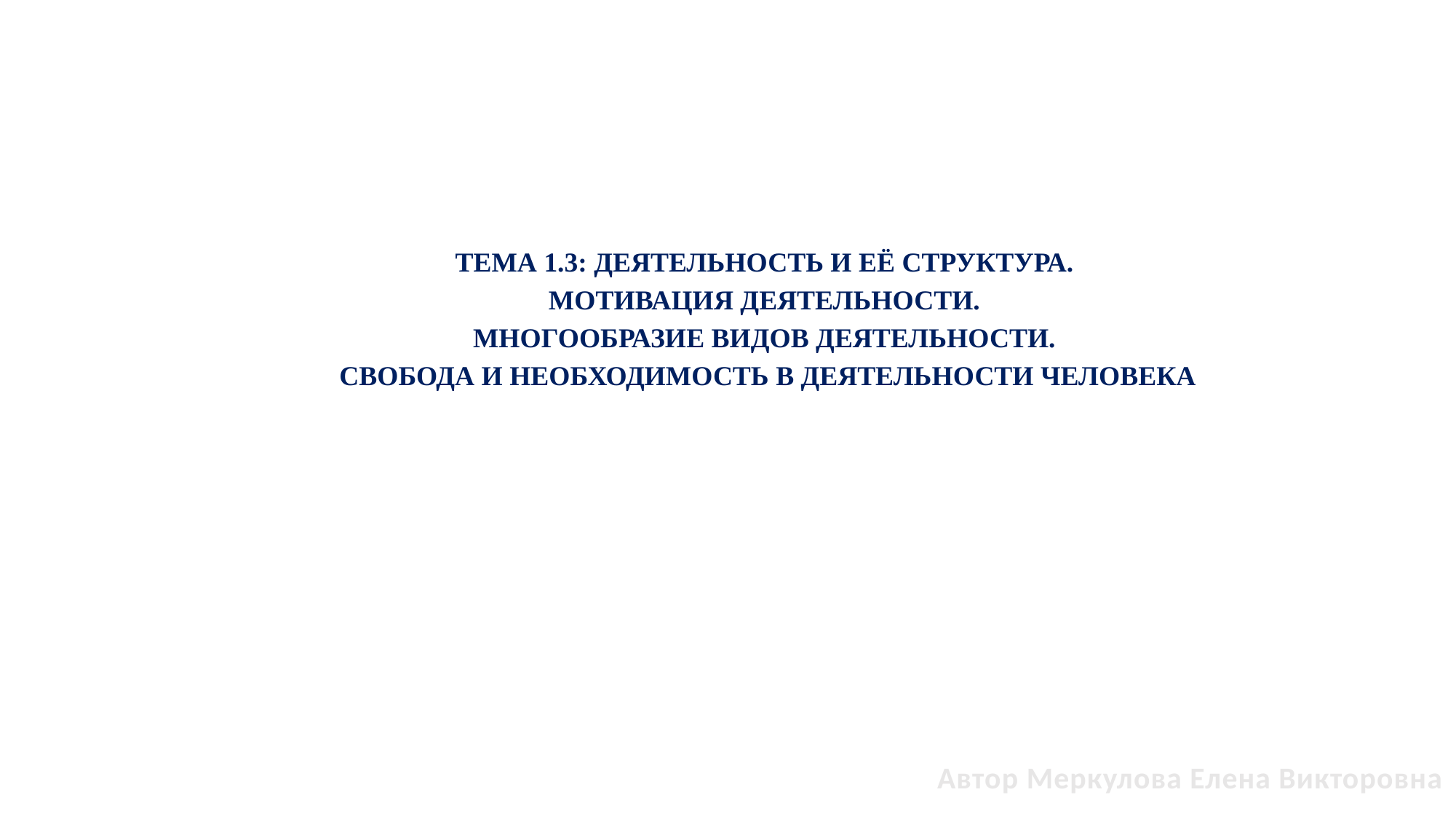

ТЕМА 1.3: ДЕЯТЕЛЬНОСТЬ И ЕЁ СТРУКТУРА.
МОТИВАЦИЯ ДЕЯТЕЛЬНОСТИ.
МНОГООБРАЗИЕ ВИДОВ ДЕЯТЕЛЬНОСТИ.
СВОБОДА И НЕОБХОДИМОСТЬ В ДЕЯТЕЛЬНОСТИ ЧЕЛОВЕКА

Автор Меркулова Елена Викторовна